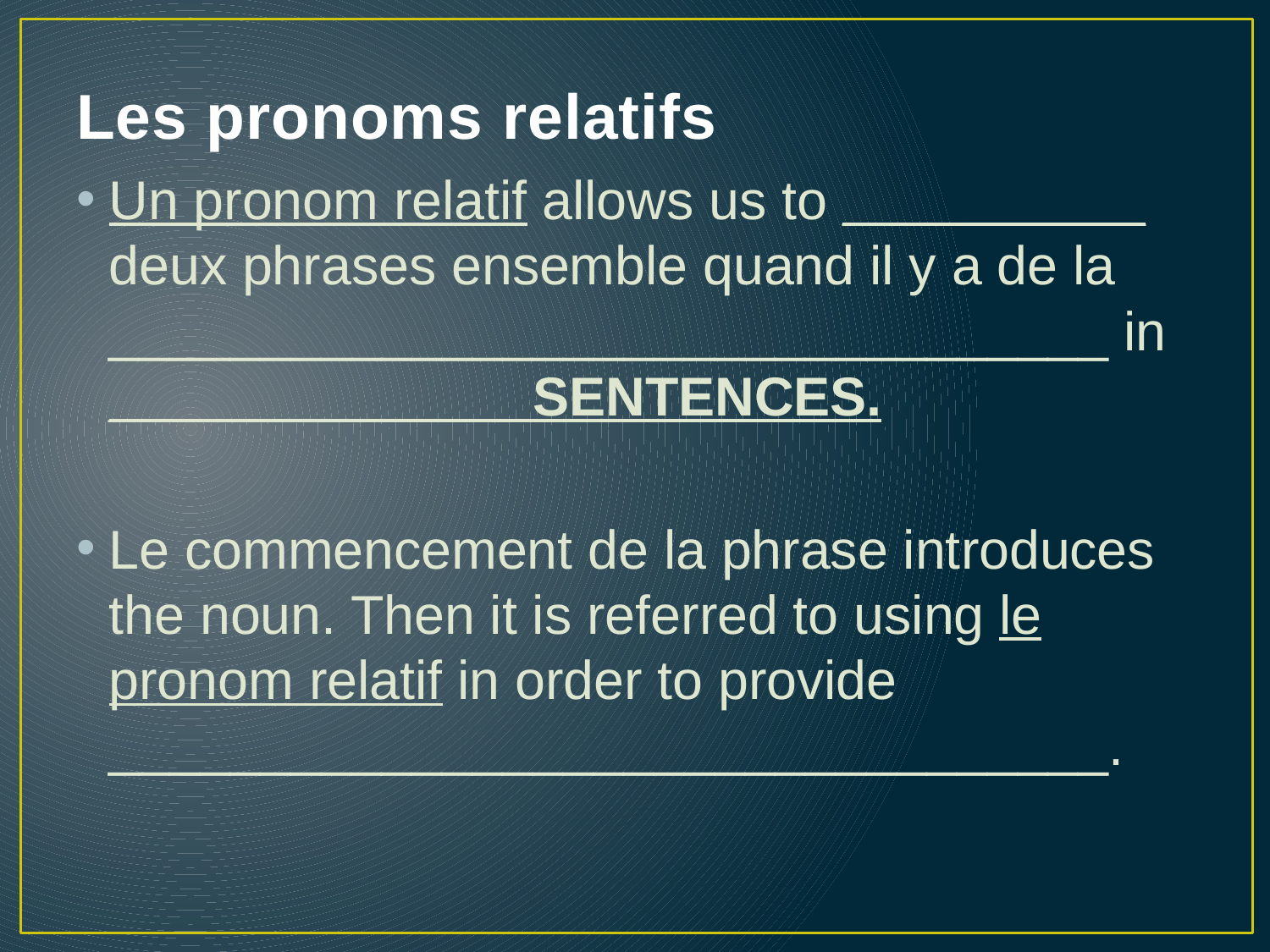

# Les pronoms relatifs
Un pronom relatif allows us to __________ deux phrases ensemble quand il y a de la _________________________________ in ______________SENTENCES.

Le commencement de la phrase introduces the noun. Then it is referred to using le pronom relatif in order to provide _________________________________.